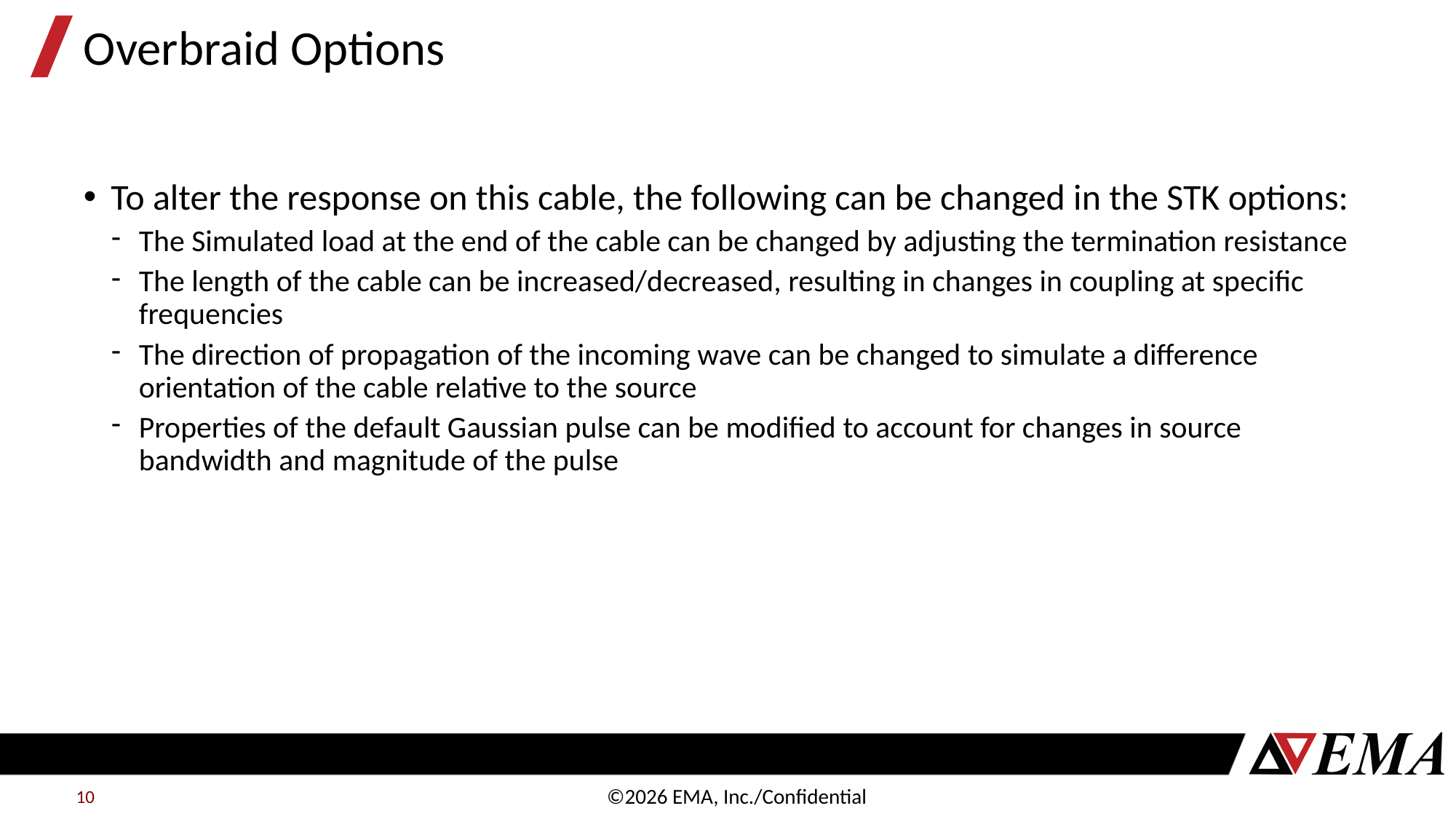

# Overbraid Options
To alter the response on this cable, the following can be changed in the STK options:
The Simulated load at the end of the cable can be changed by adjusting the termination resistance
The length of the cable can be increased/decreased, resulting in changes in coupling at specific frequencies
The direction of propagation of the incoming wave can be changed to simulate a difference orientation of the cable relative to the source
Properties of the default Gaussian pulse can be modified to account for changes in source bandwidth and magnitude of the pulse

10